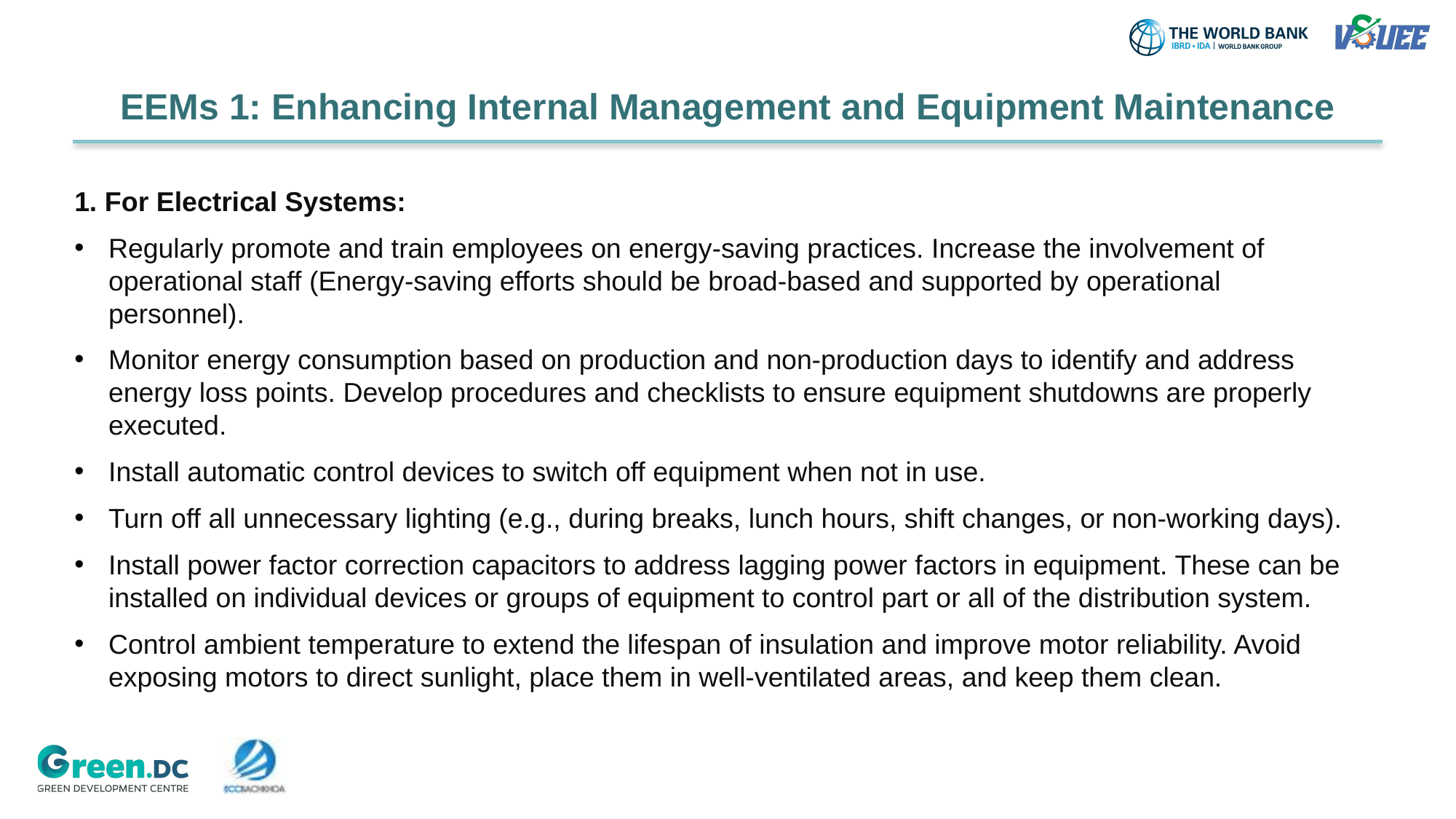

# EEMs 1: Enhancing Internal Management and Equipment Maintenance
1. For Electrical Systems:
Regularly promote and train employees on energy-saving practices. Increase the involvement of operational staff (Energy-saving efforts should be broad-based and supported by operational personnel).
Monitor energy consumption based on production and non-production days to identify and address energy loss points. Develop procedures and checklists to ensure equipment shutdowns are properly executed.
Install automatic control devices to switch off equipment when not in use.
Turn off all unnecessary lighting (e.g., during breaks, lunch hours, shift changes, or non-working days).
Install power factor correction capacitors to address lagging power factors in equipment. These can be installed on individual devices or groups of equipment to control part or all of the distribution system.
Control ambient temperature to extend the lifespan of insulation and improve motor reliability. Avoid exposing motors to direct sunlight, place them in well-ventilated areas, and keep them clean.